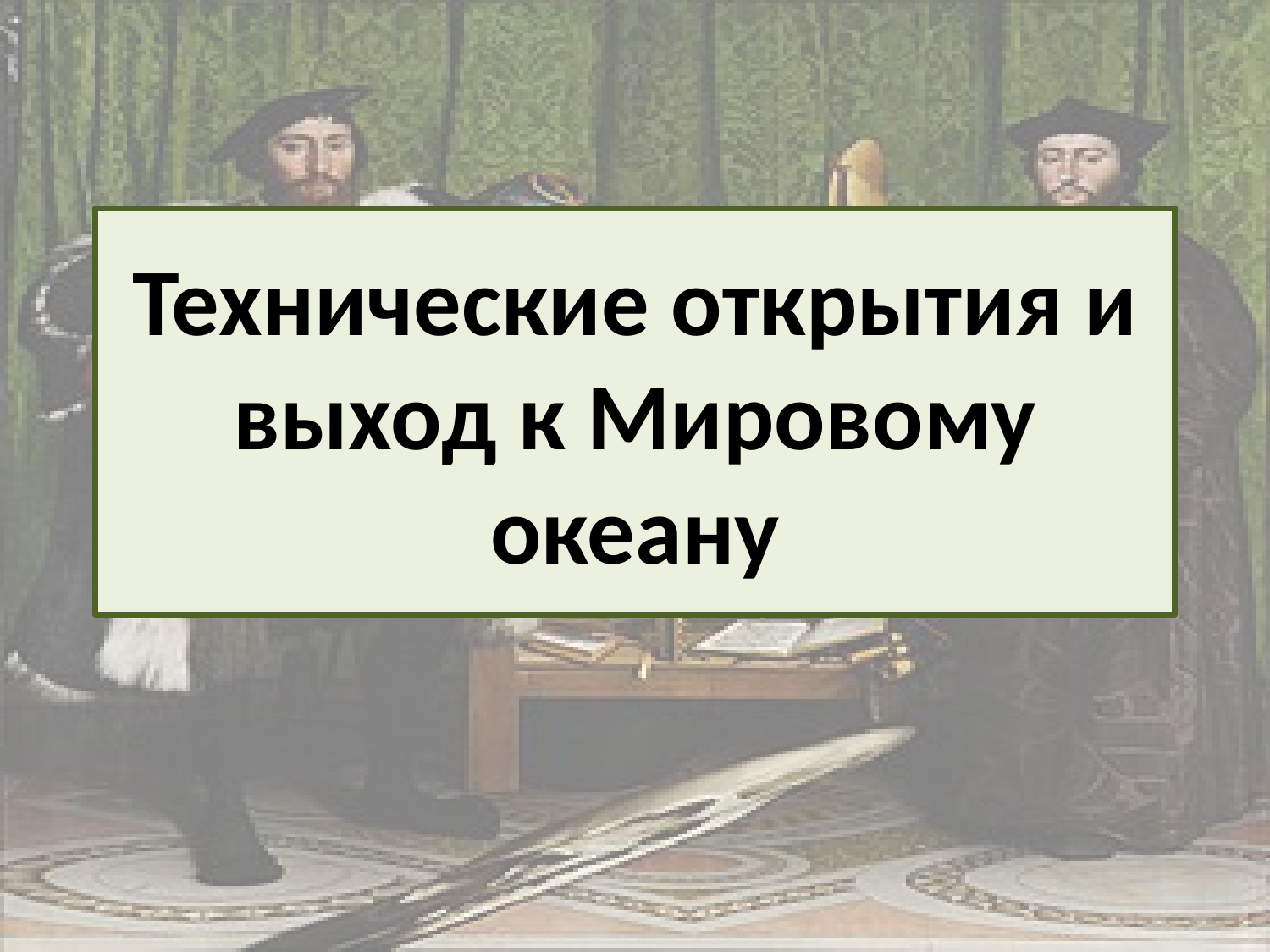

# Технические открытия и выход к Мировому океану